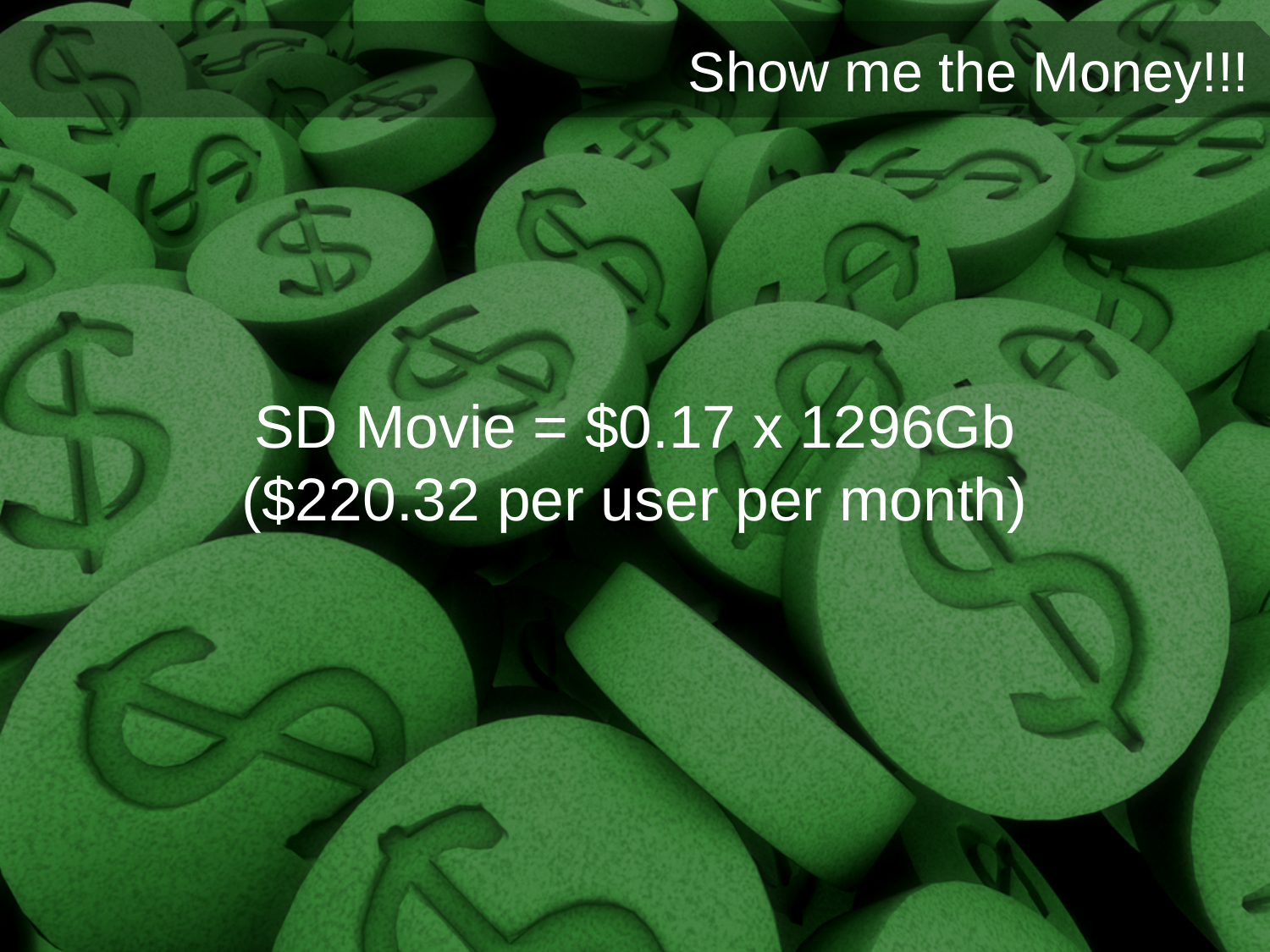

SD Movie = $0.17 x 1296Gb
($220.32 per user per month)